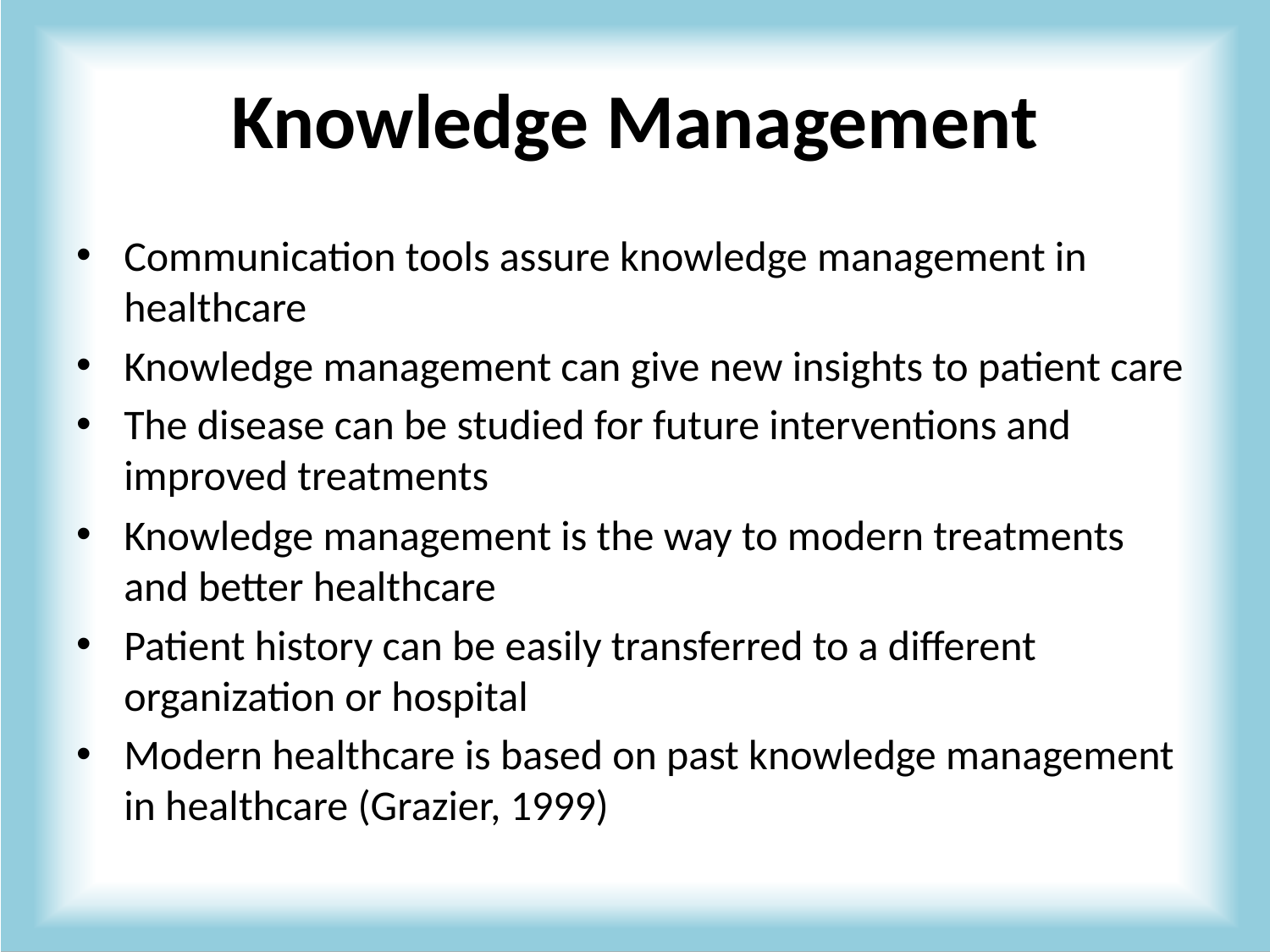

# Knowledge Management
Communication tools assure knowledge management in healthcare
Knowledge management can give new insights to patient care
The disease can be studied for future interventions and improved treatments
Knowledge management is the way to modern treatments and better healthcare
Patient history can be easily transferred to a different organization or hospital
Modern healthcare is based on past knowledge management in healthcare (Grazier, 1999)